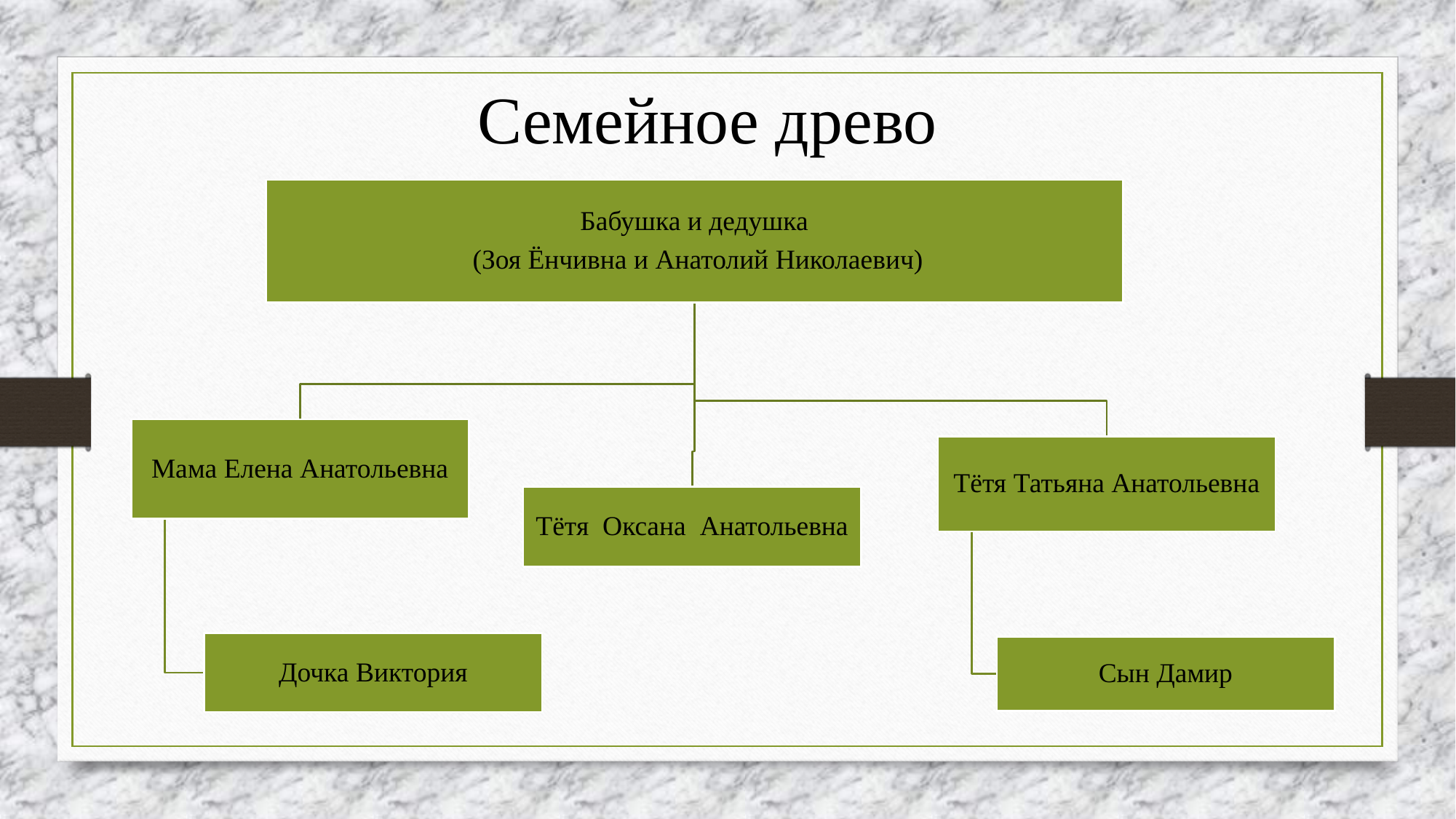

Семейное древо
Бабушка и дедушка
 (Зоя Ёнчивна и Анатолий Николаевич)
Мама Елена Анатольевна
Дочка Виктория
Тётя  Оксана  Анатольевна
Тётя Татьяна Анатольевна
Сын Дамир